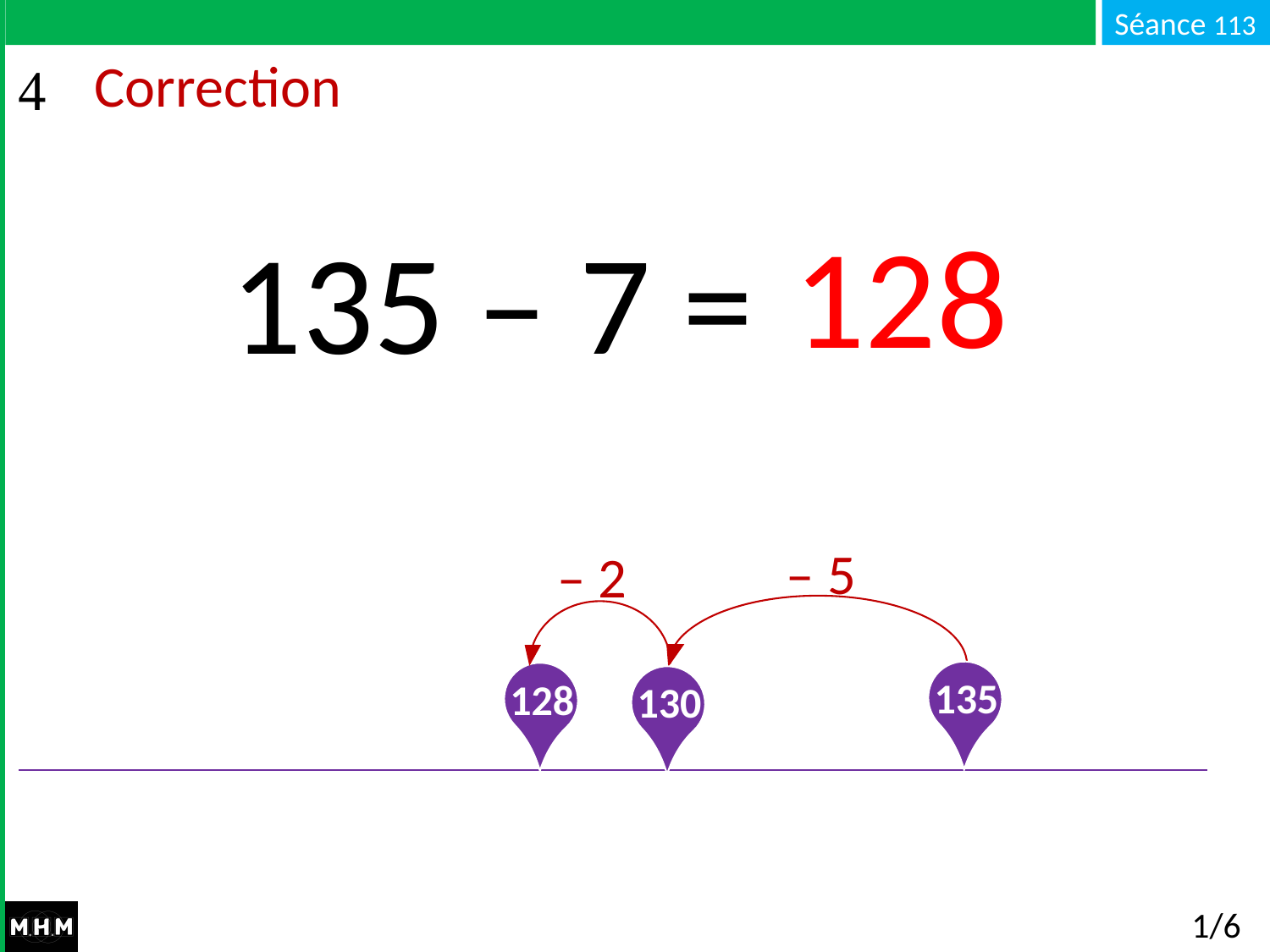

# Correction
128
135 – 7 = …
– 5
– 2

135

128
130
100
1/6